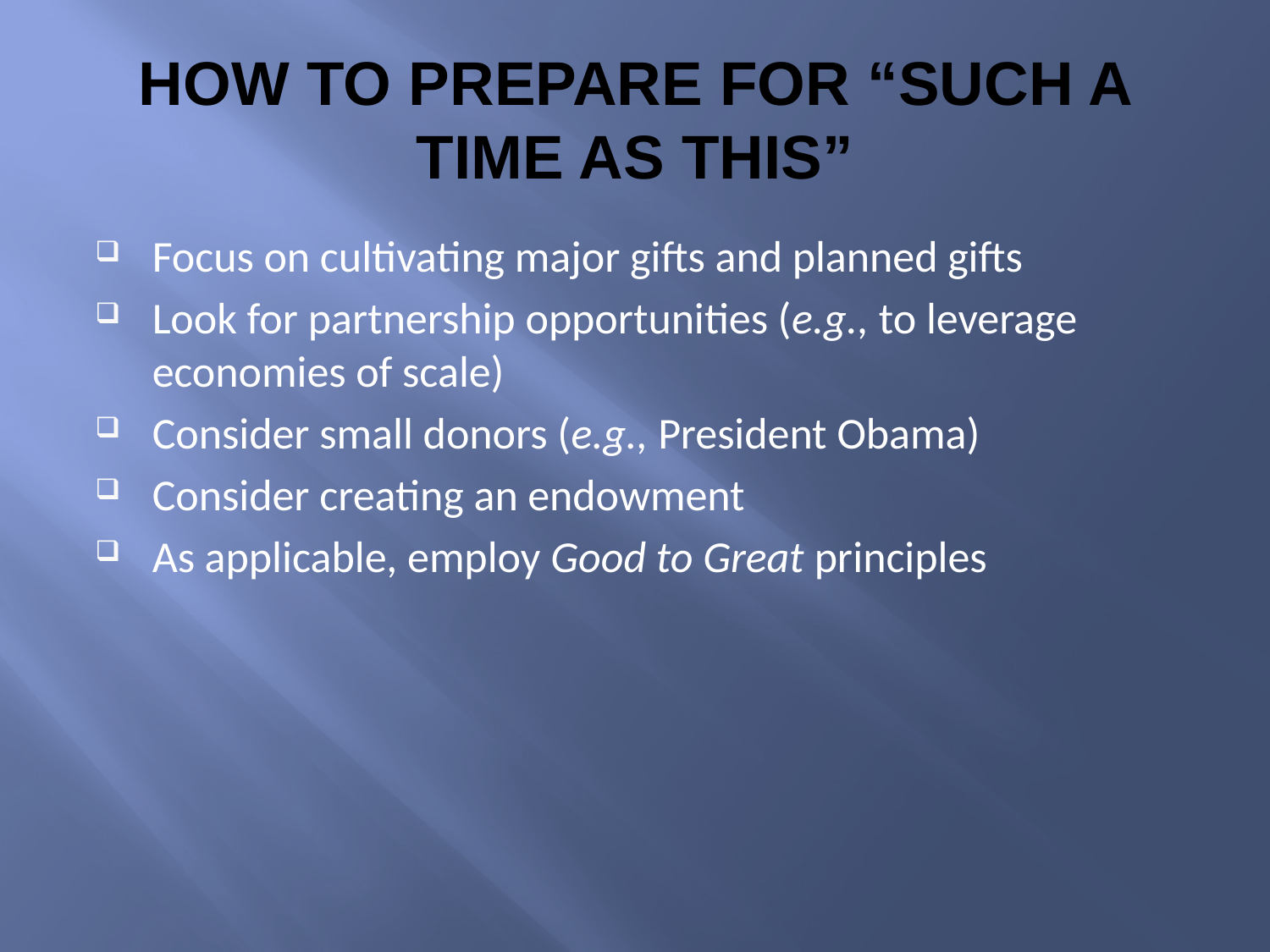

# HOW TO PREPARE FOR “SUCH A TIME AS THIS”
Focus on cultivating major gifts and planned gifts
Look for partnership opportunities (e.g., to leverage economies of scale)
Consider small donors (e.g., President Obama)
Consider creating an endowment
As applicable, employ Good to Great principles